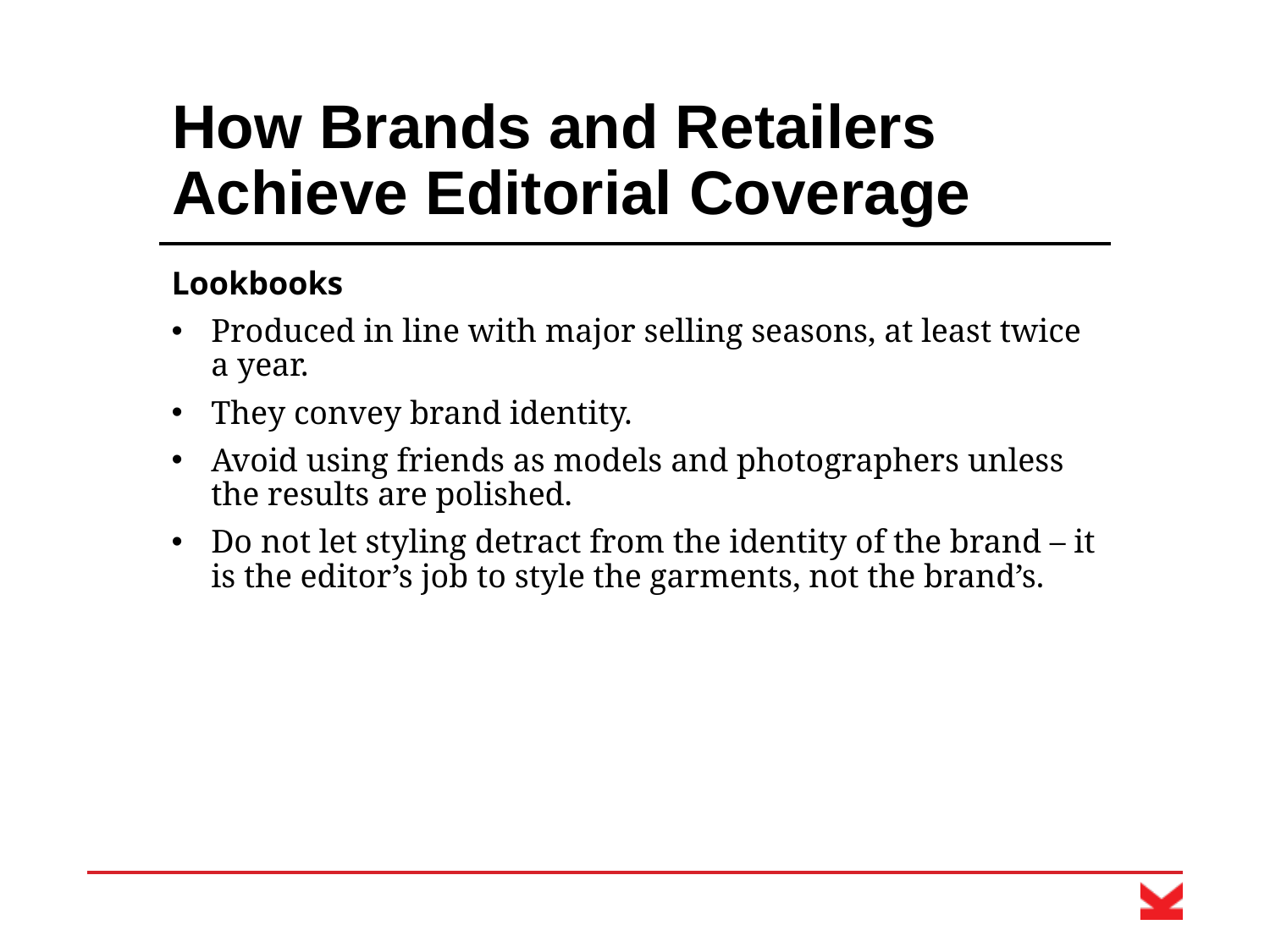

# How Brands and Retailers Achieve Editorial Coverage
Lookbooks
Produced in line with major selling seasons, at least twice a year.
They convey brand identity.
Avoid using friends as models and photographers unless the results are polished.
Do not let styling detract from the identity of the brand – it is the editor’s job to style the garments, not the brand’s.